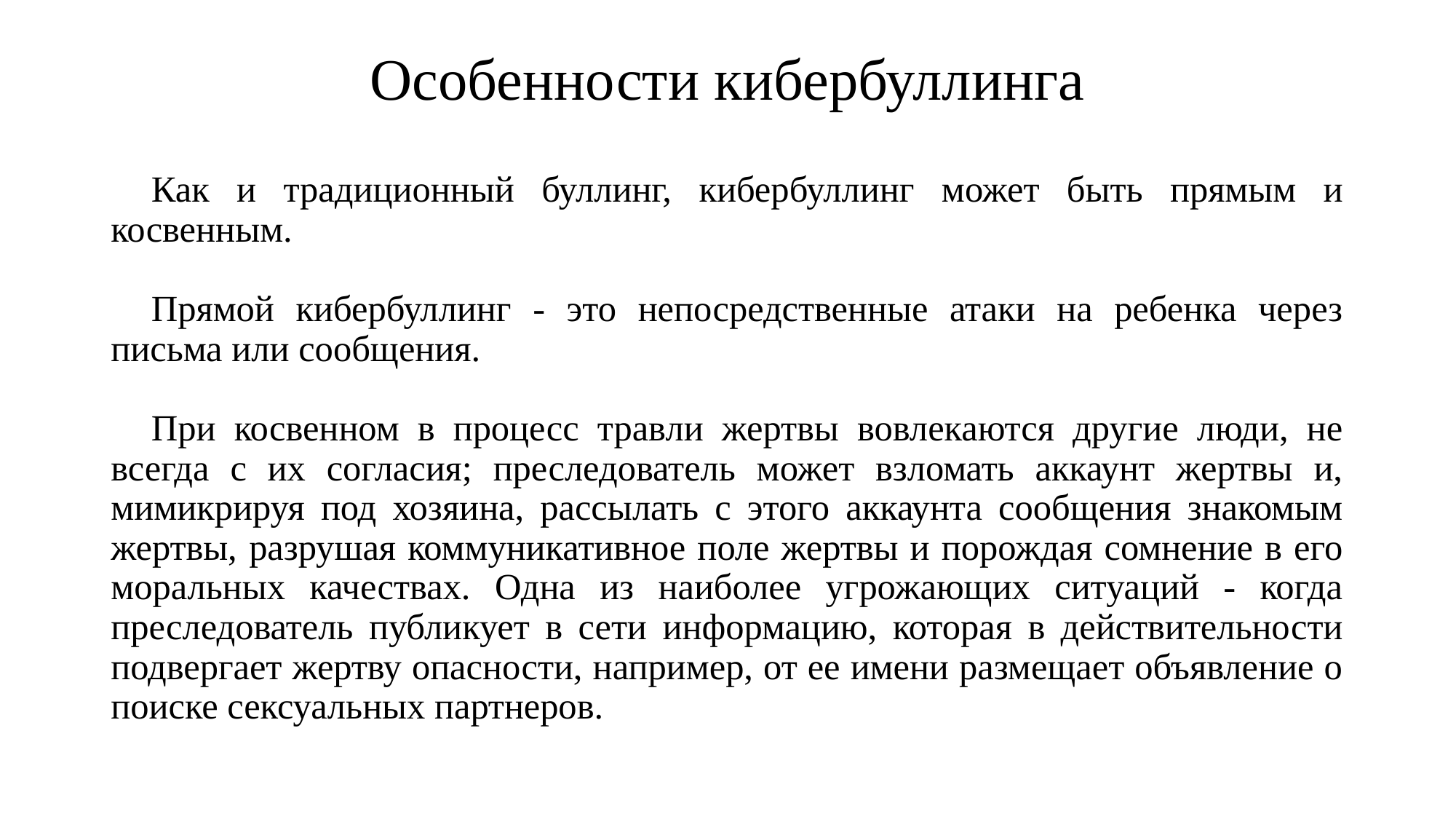

# Особенности кибербуллинга
Как и традиционный буллинг, кибербуллинг может быть прямым и косвенным.

Прямой кибербуллинг - это непосредственные атаки на ребенка через письма или сообщения.

При косвенном в процесс травли жертвы вовлекаются другие люди, не всегда с их согласия; преследователь может взломать аккаунт жертвы и, мимикрируя под хозяина, рассылать с этого аккаунта сообщения знакомым жертвы, разрушая коммуникативное поле жертвы и порождая сомнение в его моральных качествах. Одна из наиболее угрожающих ситуаций - когда преследователь публикует в сети информацию, которая в действительности подвергает жертву опасности, например, от ее имени размещает объявление о поиске сексуальных партнеров.